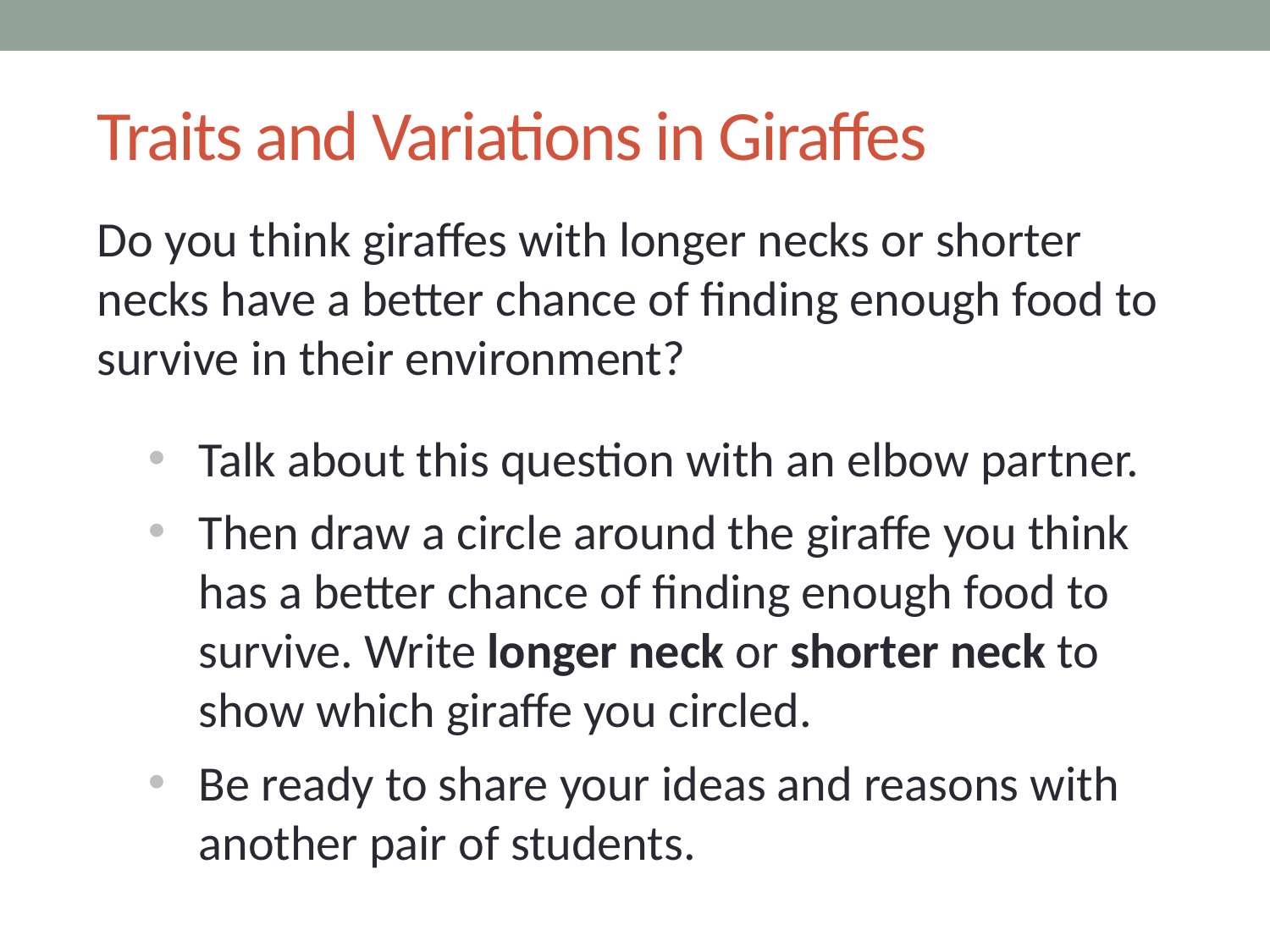

# Traits and Variations in Giraffes
Do you think giraffes with longer necks or shorter necks have a better chance of finding enough food to survive in their environment?
Talk about this question with an elbow partner.
Then draw a circle around the giraffe you think has a better chance of finding enough food to survive. Write longer neck or shorter neck to show which giraffe you circled.
Be ready to share your ideas and reasons with another pair of students.